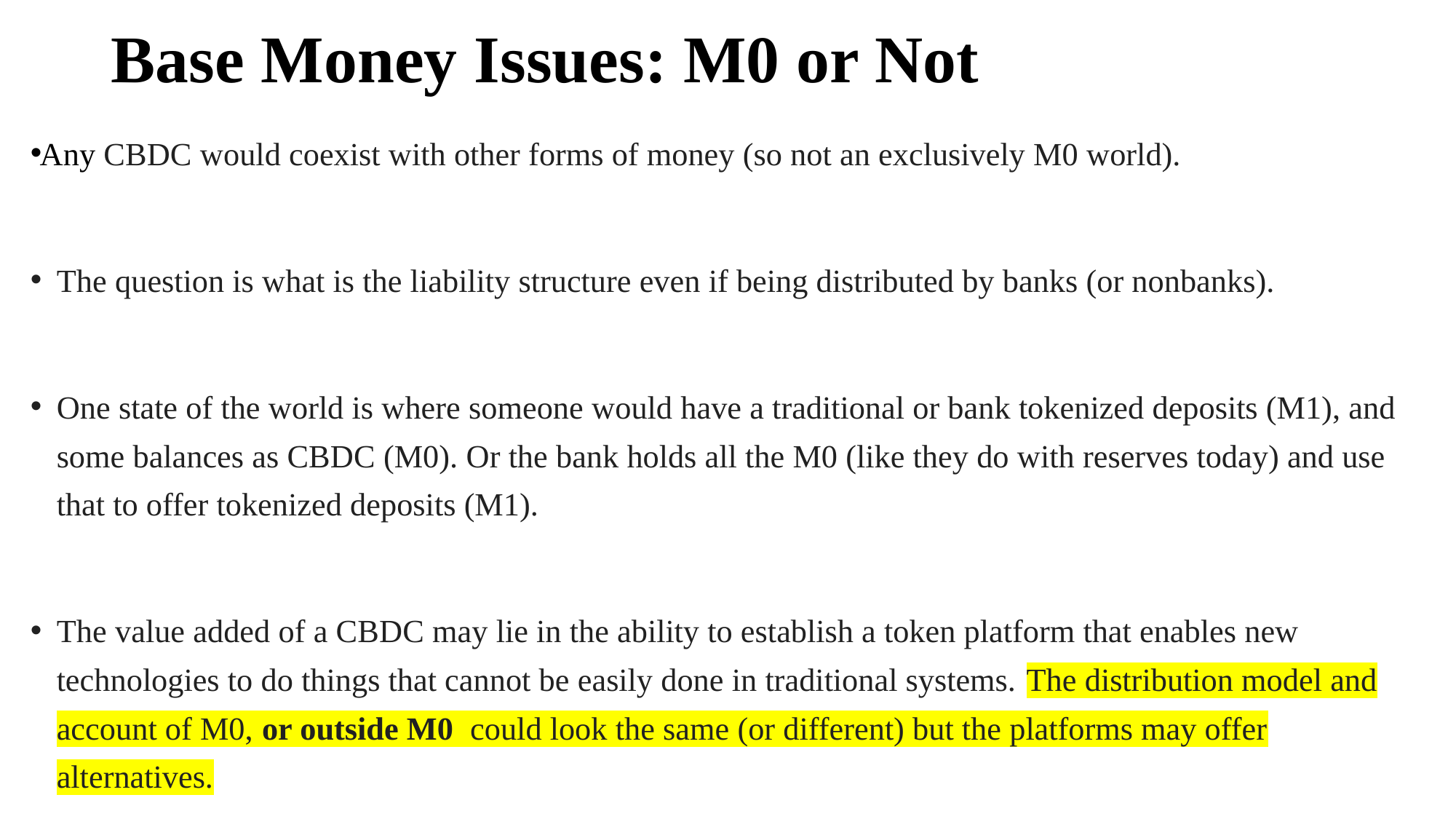

# Base Money Issues: M0 or Not
Any CBDC would coexist with other forms of money (so not an exclusively M0 world).

The question is what is the liability structure even if being distributed by banks (or nonbanks).

One state of the world is where someone would have a traditional or bank tokenized deposits (M1), and some balances as CBDC (M0). Or the bank holds all the M0 (like they do with reserves today) and use that to offer tokenized deposits (M1).

The value added of a CBDC may lie in the ability to establish a token platform that enables new technologies to do things that cannot be easily done in traditional systems. The distribution model and account of M0, or outside M0  could look the same (or different) but the platforms may offer alternatives.